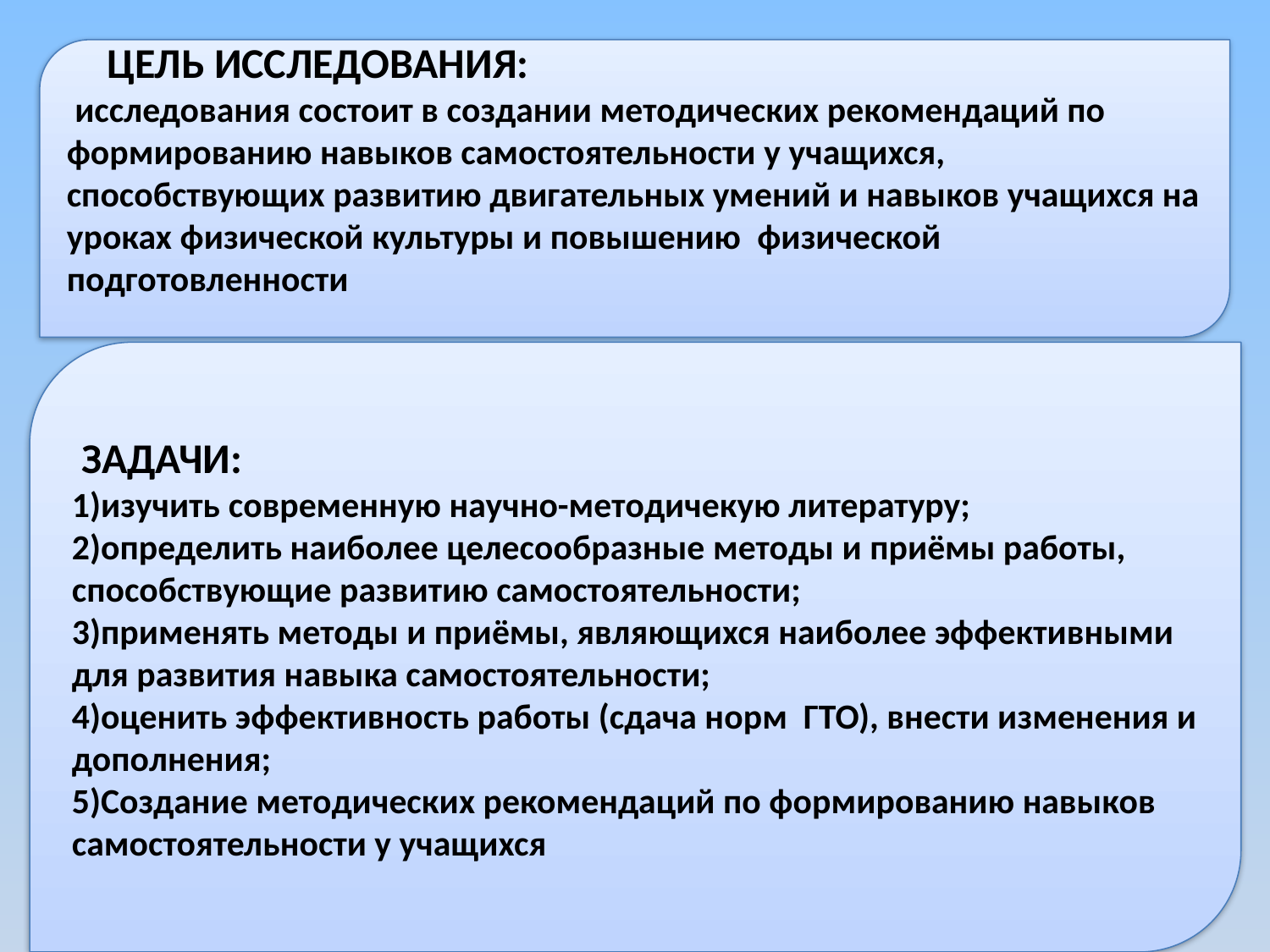

ЦЕЛЬ ИССЛЕДОВАНИЯ:
 исследования состоит в создании методических рекомендаций по формированию навыков самостоятельности у учащихся, способствующих развитию двигательных умений и навыков учащихся на уроках физической культуры и повышению  физической подготовленности

 ЗАДАЧИ:
1)изучить современную научно-методичекую литературу;
2)определить наиболее целесообразные методы и приёмы работы, способствующие развитию самостоятельности;
3)применять методы и приёмы, являющихся наиболее эффективными для развития навыка самостоятельности;
4)оценить эффективность работы (сдача норм  ГТО), внести изменения и дополнения;
5)Создание методических рекомендаций по формированию навыков самостоятельности у учащихся